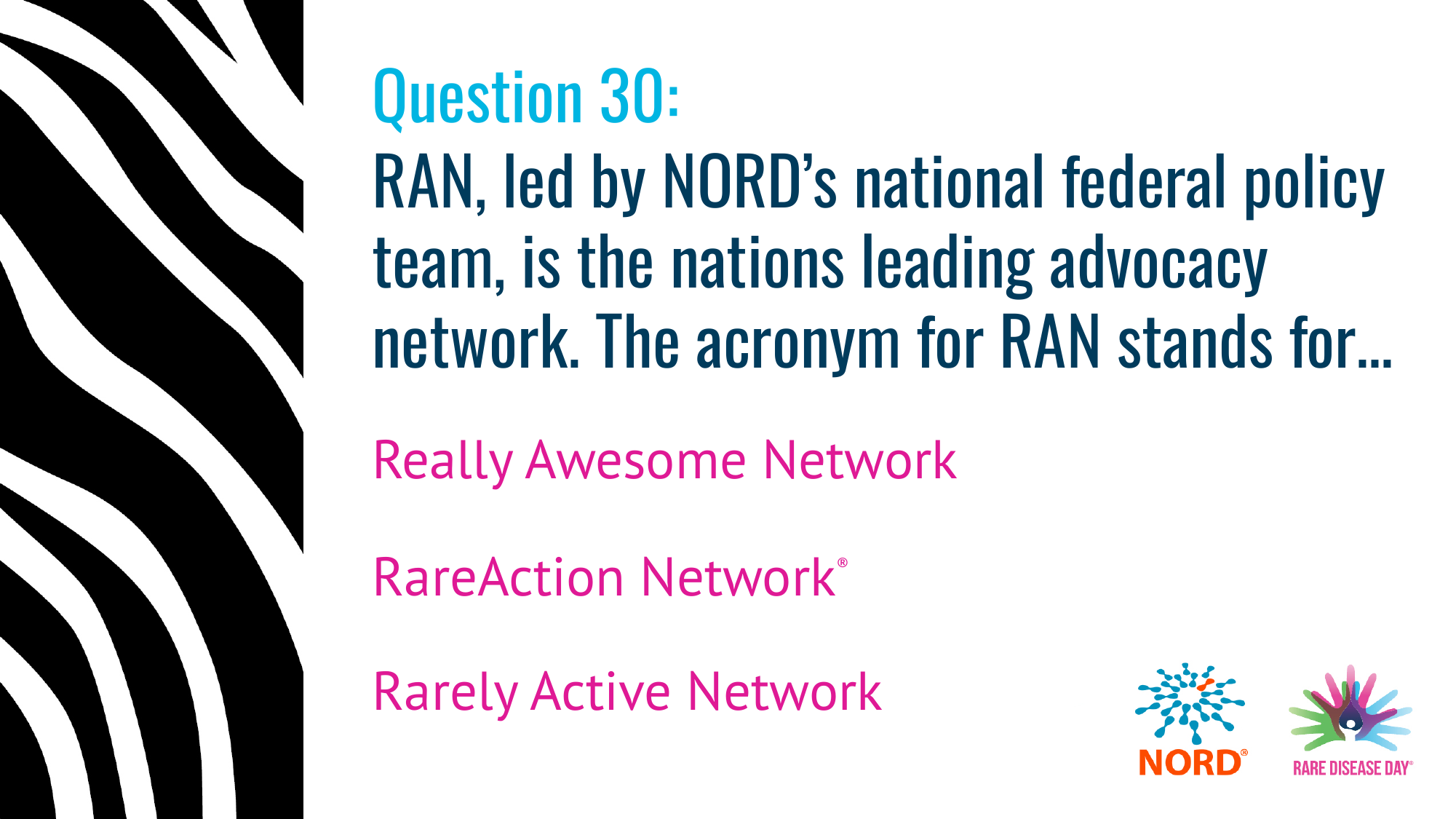

# Question 30:
RAN, led by NORD’s national federal policy team, is the nations leading advocacy network. The acronym for RAN stands for…
Really Awesome Network
RareAction Network®
Rarely Active Network